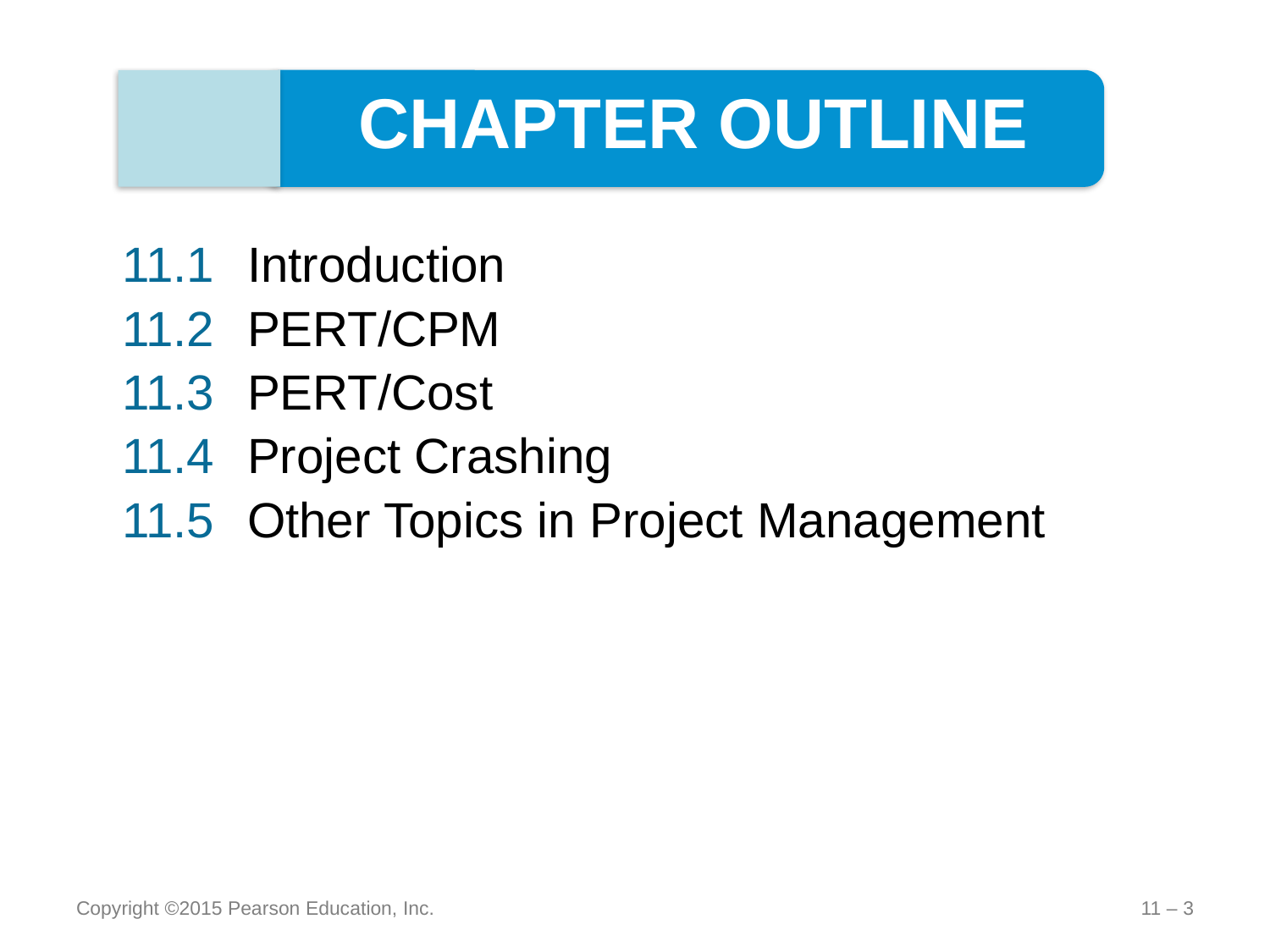

CHAPTER OUTLINE
11.1	Introduction
11.2 	PERT/CPM
11.3 	PERT/Cost
11.4 	Project Crashing
11.5 	Other Topics in Project Management

Copyright ©2015 Pearson Education, Inc.
11 – 3